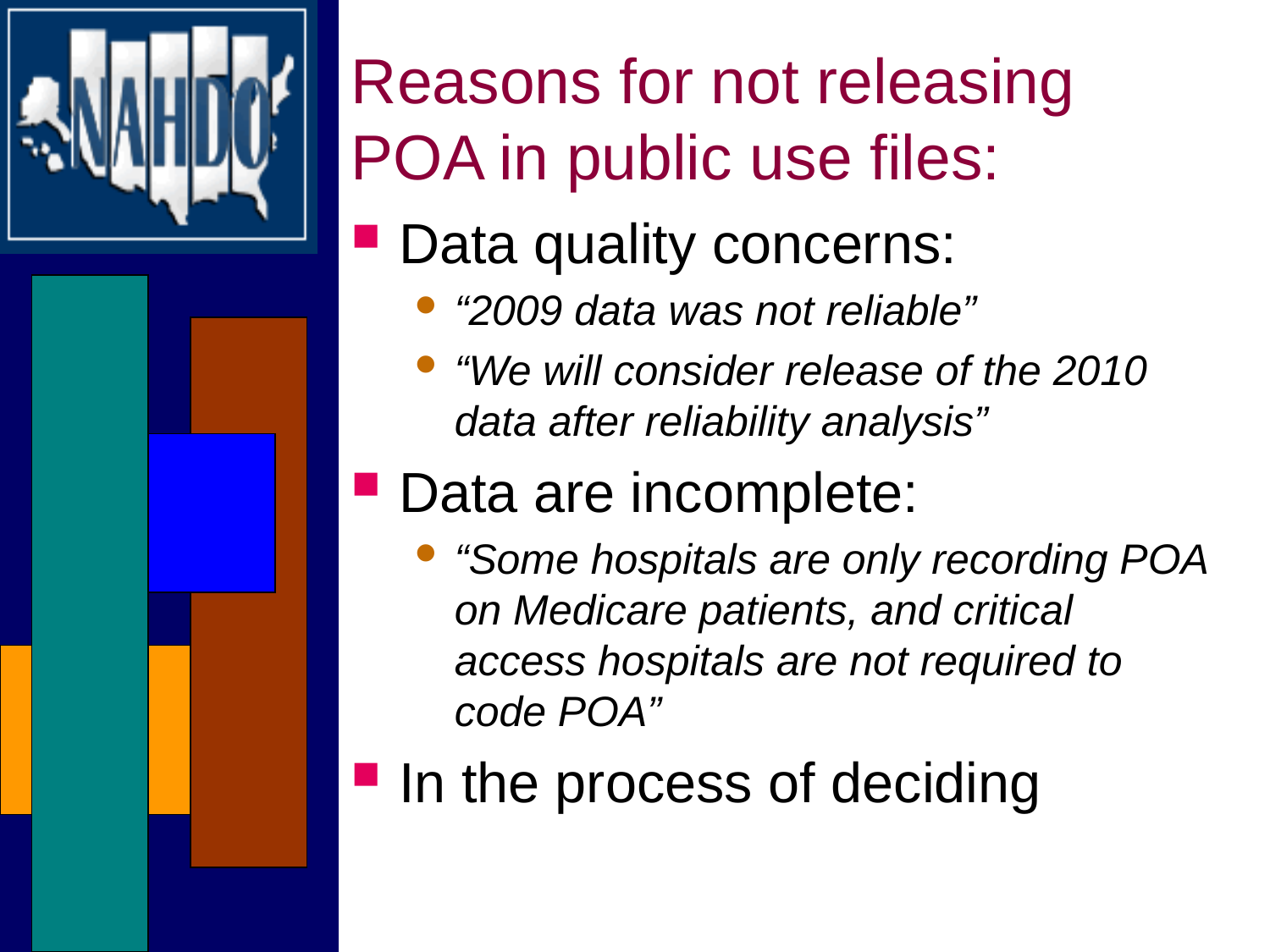

# Reasons for not releasing POA in public use files:
Data quality concerns:
“2009 data was not reliable”
“We will consider release of the 2010 data after reliability analysis”
Data are incomplete:
“Some hospitals are only recording POA on Medicare patients, and critical access hospitals are not required to code POA”
In the process of deciding